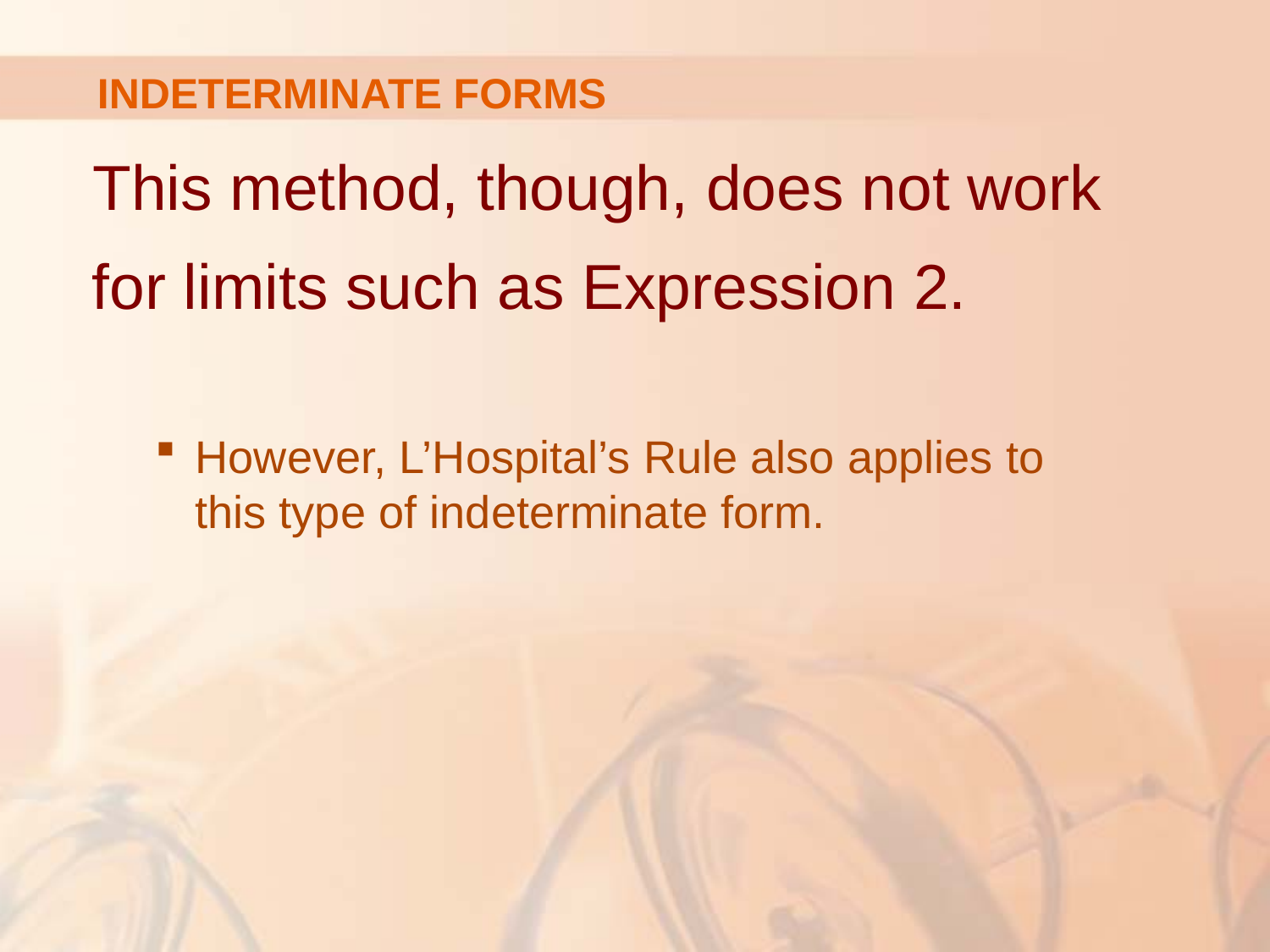

# INDETERMINATE FORMS
This method, though, does not work
for limits such as Expression 2.

However, L’Hospital’s Rule also applies to
this type of indeterminate form.